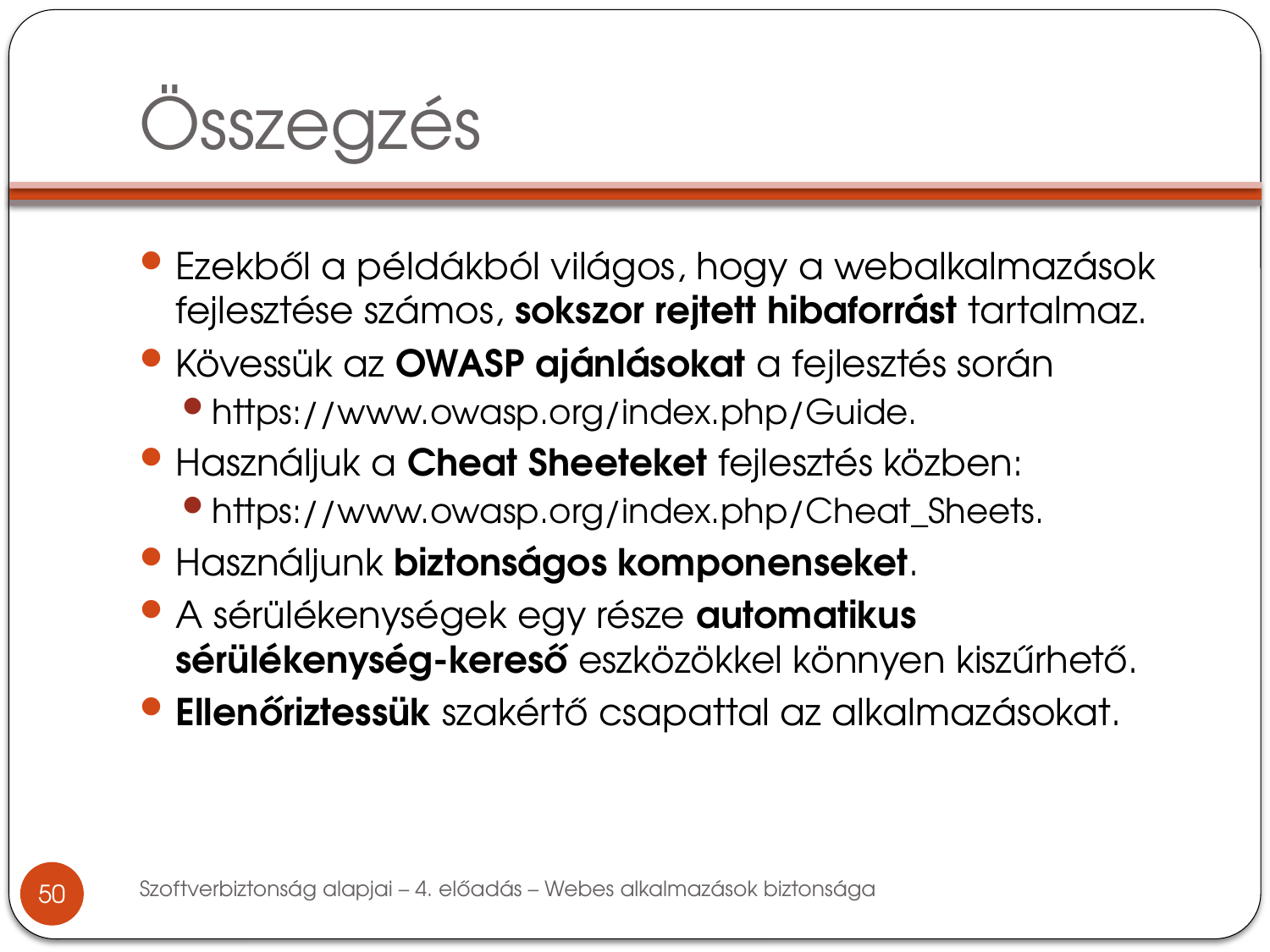

# Összegzés
Ezekből a példákból világos, hogy a webalkalmazások fejlesztése számos, sokszor rejtett hibaforrást tartalmaz.
Kövessük az OWASP ajánlásokat a fejlesztés során
https://www.owasp.org/index.php/Guide.
Használjuk a Cheat Sheeteket fejlesztés közben:
https://www.owasp.org/index.php/Cheat_Sheets.
Használjunk biztonságos komponenseket.
A sérülékenységek egy része automatikus sérülékenység-kereső eszközökkel könnyen kiszűrhető.
Ellenőriztessük szakértő csapattal az alkalmazásokat.
Szoftverbiztonság alapjai – 4. előadás – Webes alkalmazások biztonsága
50